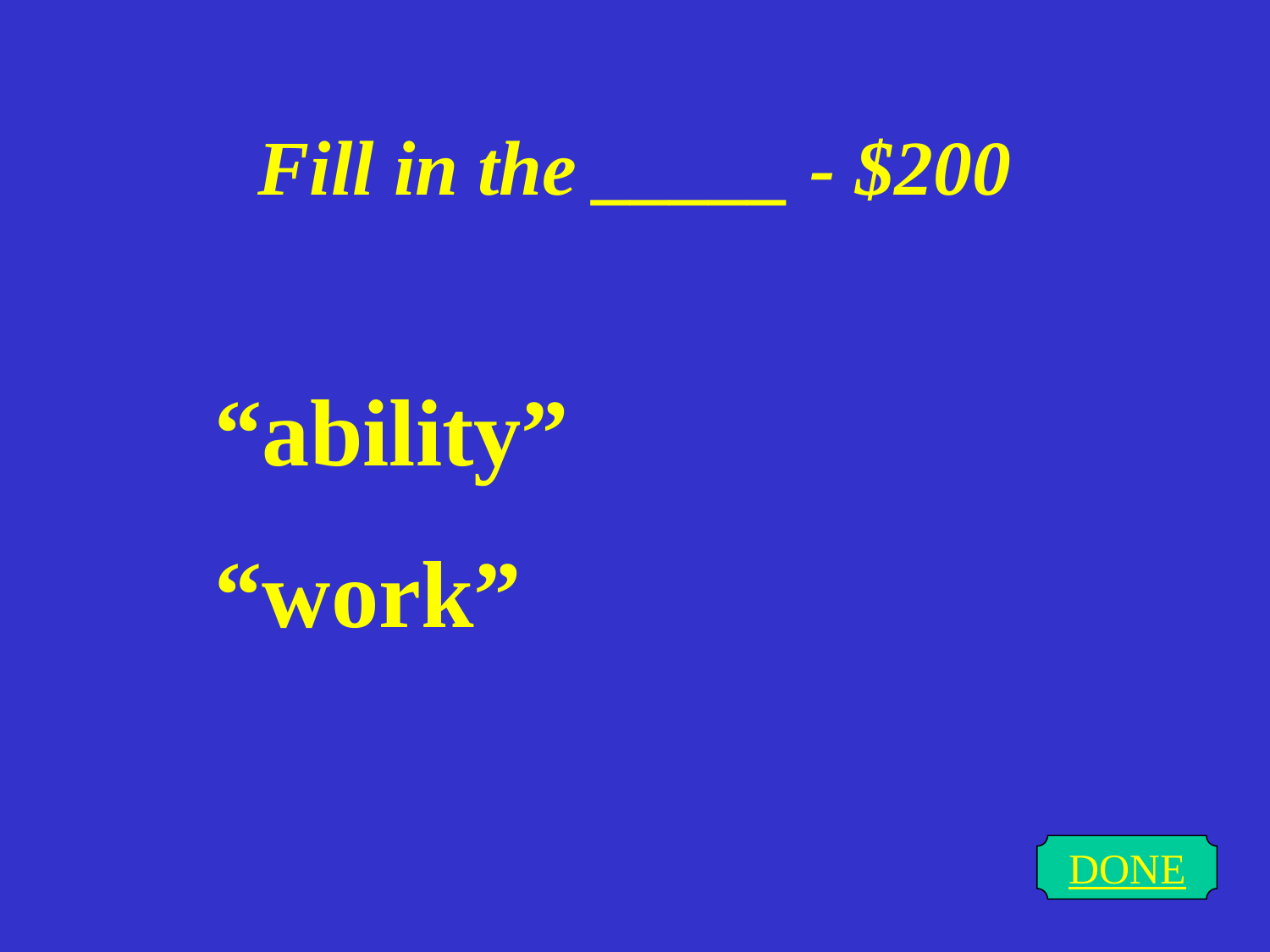

# Fill in the _____ - $200
“ability”
“work”

DONE